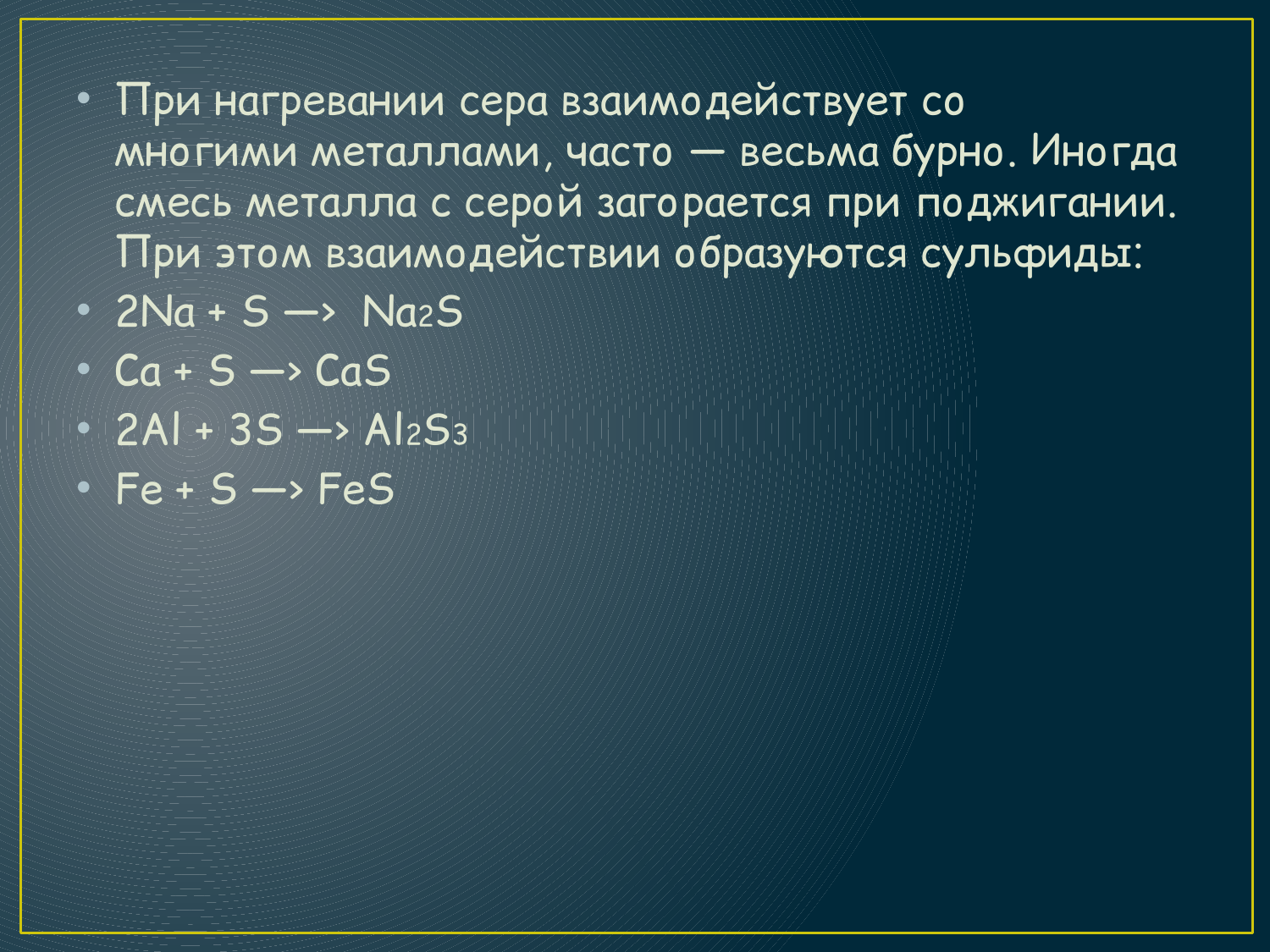

При нагревании сера взаимодействует со многими металлами, часто — весьма бурно. Иногда смесь металла с серой загорается при поджигании. При этом взаимодействии образуются сульфиды:
2Na + S —>  Na2S
Ca + S —> CaS
2Al + 3S —> Al2S3
Fe + S —> FeS